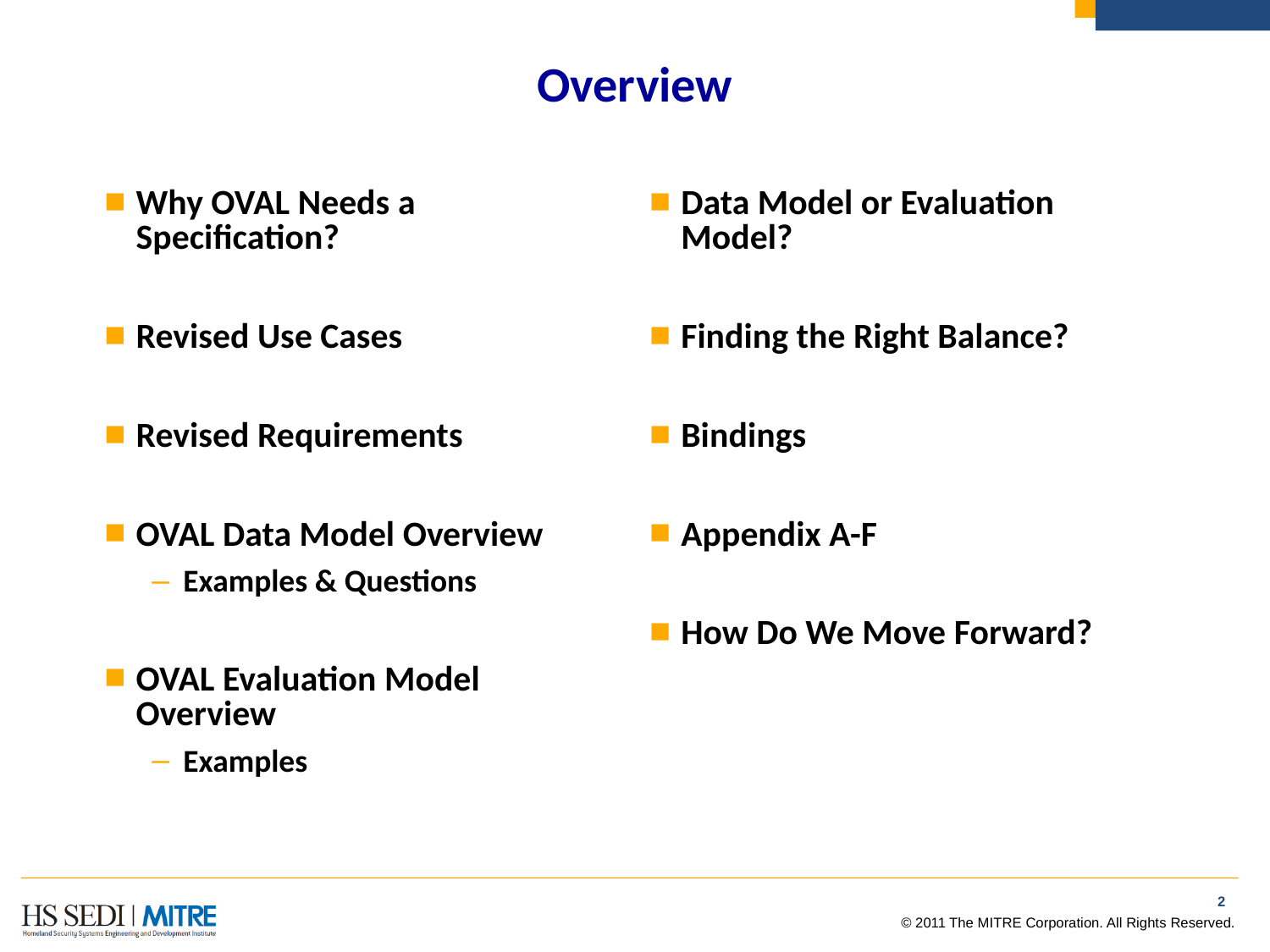

# Overview
Why OVAL Needs a Specification?

Revised Use Cases

Revised Requirements

OVAL Data Model Overview
Examples & Questions

OVAL Evaluation Model Overview
Examples

Data Model or Evaluation Model?

Finding the Right Balance?

Bindings

Appendix A-F

How Do We Move Forward?

2